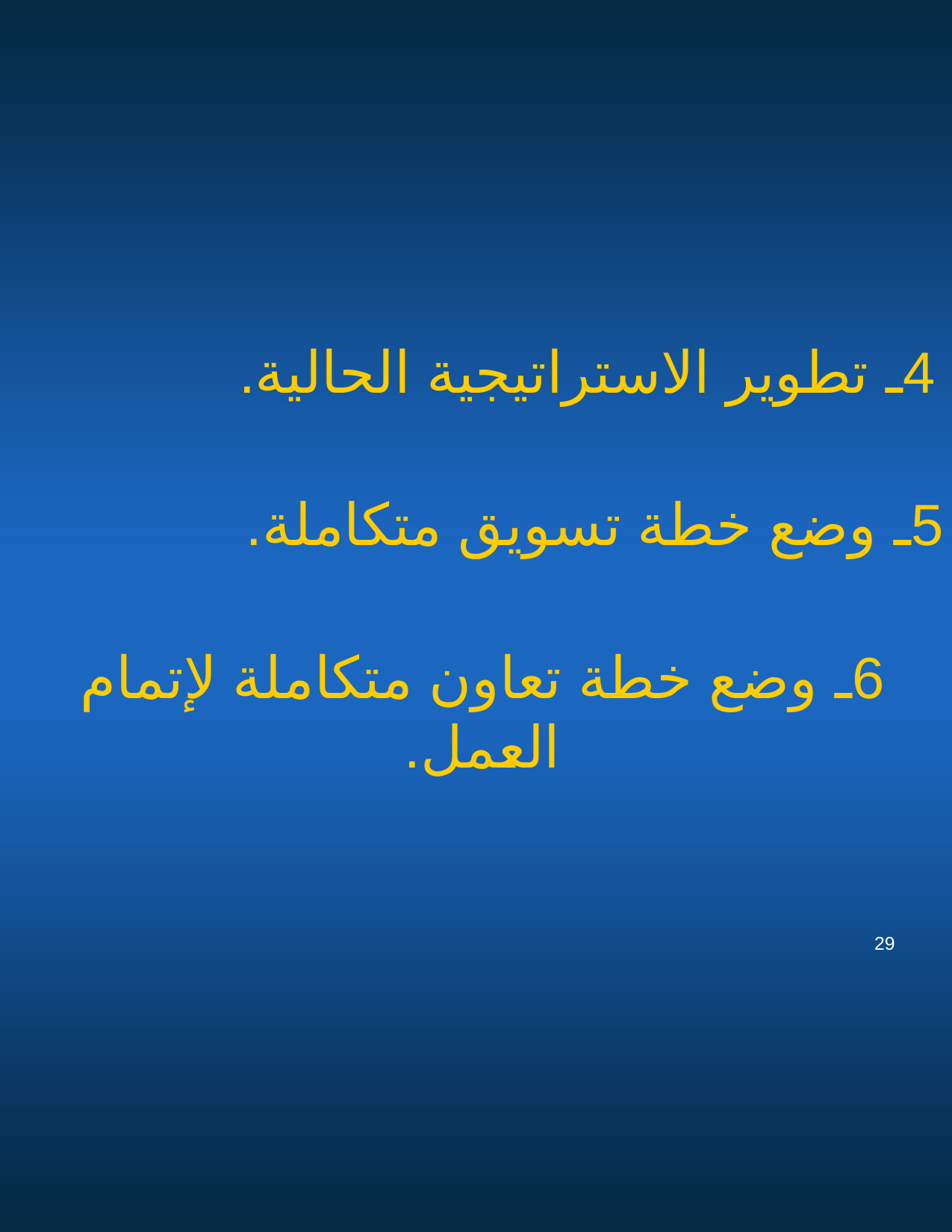

4ـ تطوير الاستراتيجية الحالية.
5ـ وضع خطة تسويق متكاملة.

6ـ وضع خطة تعاون متكاملة لإتمام العمل.
29